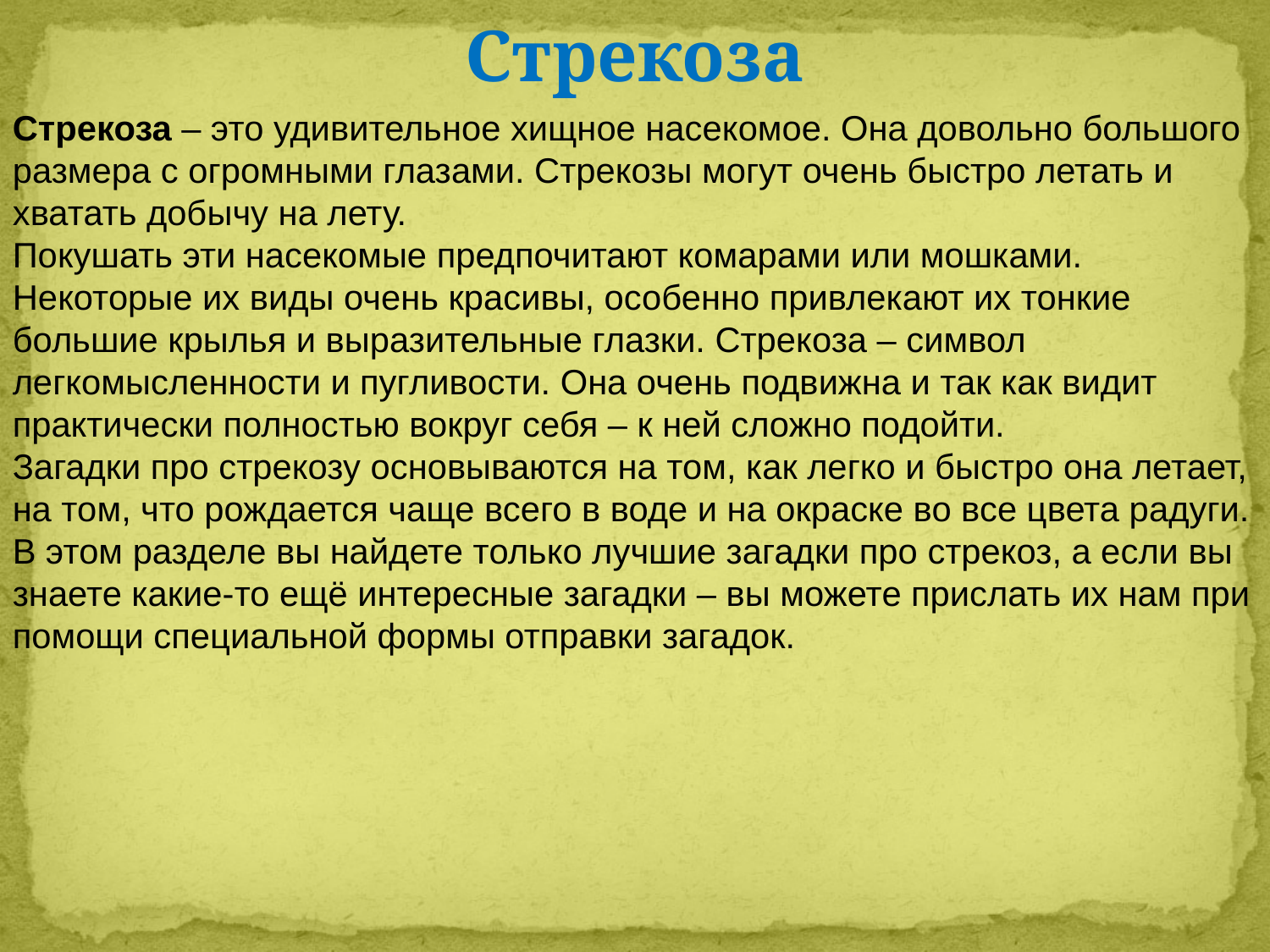

Стрекоза

Стрекоза – это удивительное хищное насекомое. Она довольно большого размера с огромными глазами. Стрекозы могут очень быстро летать и хватать добычу на лету.
Покушать эти насекомые предпочитают комарами или мошками. Некоторые их виды очень красивы, особенно привлекают их тонкие большие крылья и выразительные глазки. Стрекоза – символ легкомысленности и пугливости. Она очень подвижна и так как видит практически полностью вокруг себя – к ней сложно подойти.
Загадки про стрекозу основываются на том, как легко и быстро она летает, на том, что рождается чаще всего в воде и на окраске во все цвета радуги. В этом разделе вы найдете только лучшие загадки про стрекоз, а если вы знаете какие-то ещё интересные загадки – вы можете прислать их нам при помощи специальной формы отправки загадок.